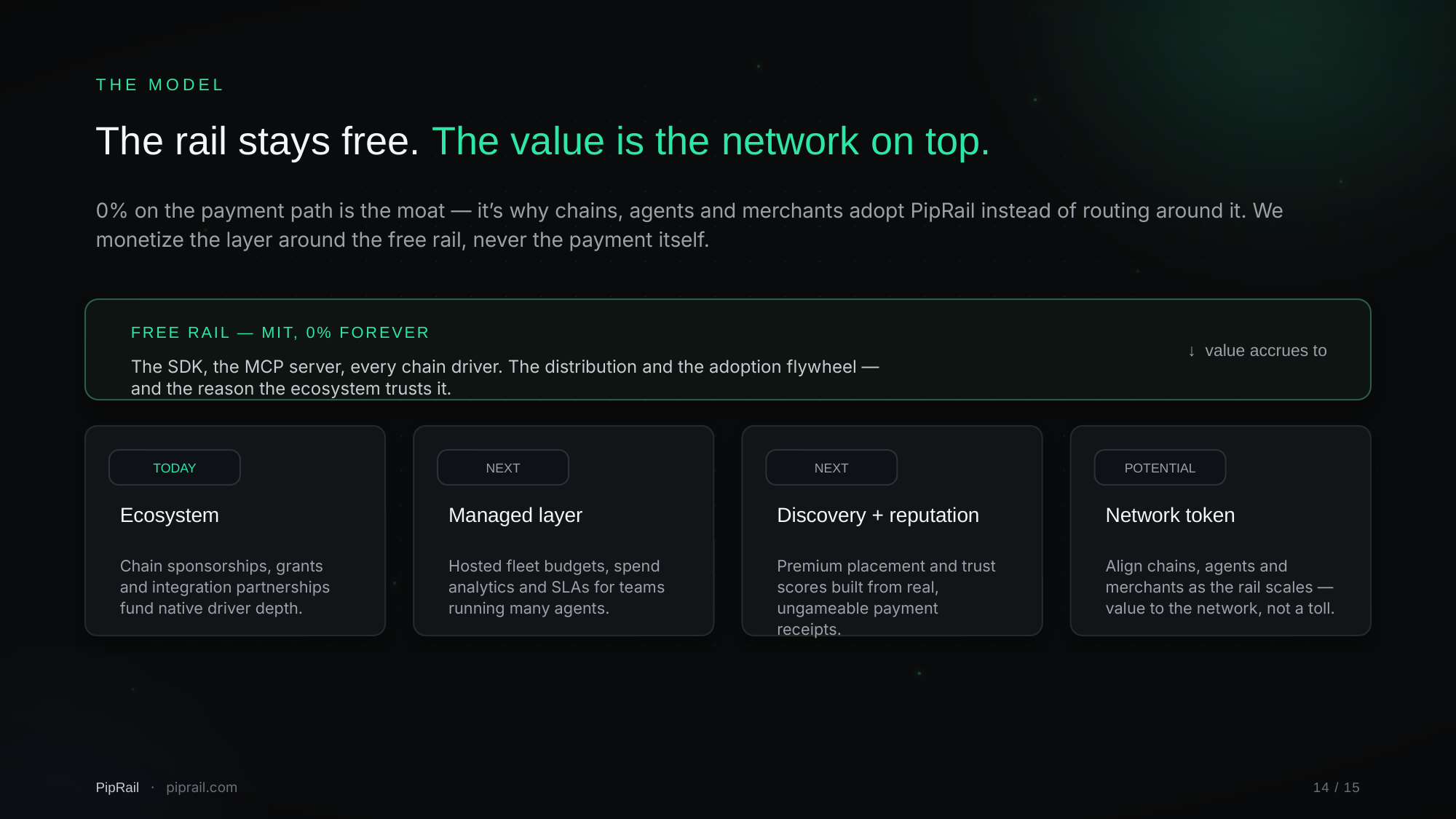

THE MODEL
The rail stays free. The value is the network on top.
0% on the payment path is the moat — it’s why chains, agents and merchants adopt PipRail instead of routing around it. We monetize the layer around the free rail, never the payment itself.

FREE RAIL — MIT, 0% FOREVER
↓  value accrues to
The SDK, the MCP server, every chain driver. The distribution and the adoption flywheel — and the reason the ecosystem trusts it.

TODAY

NEXT

NEXT

POTENTIAL
Ecosystem
Managed layer
Discovery + reputation
Network token
Chain sponsorships, grants and integration partnerships fund native driver depth.
Hosted fleet budgets, spend analytics and SLAs for teams running many agents.
Premium placement and trust scores built from real, ungameable payment receipts.
Align chains, agents and merchants as the rail scales — value to the network, not a toll.
PipRail   ·   piprail.com
14 / 15